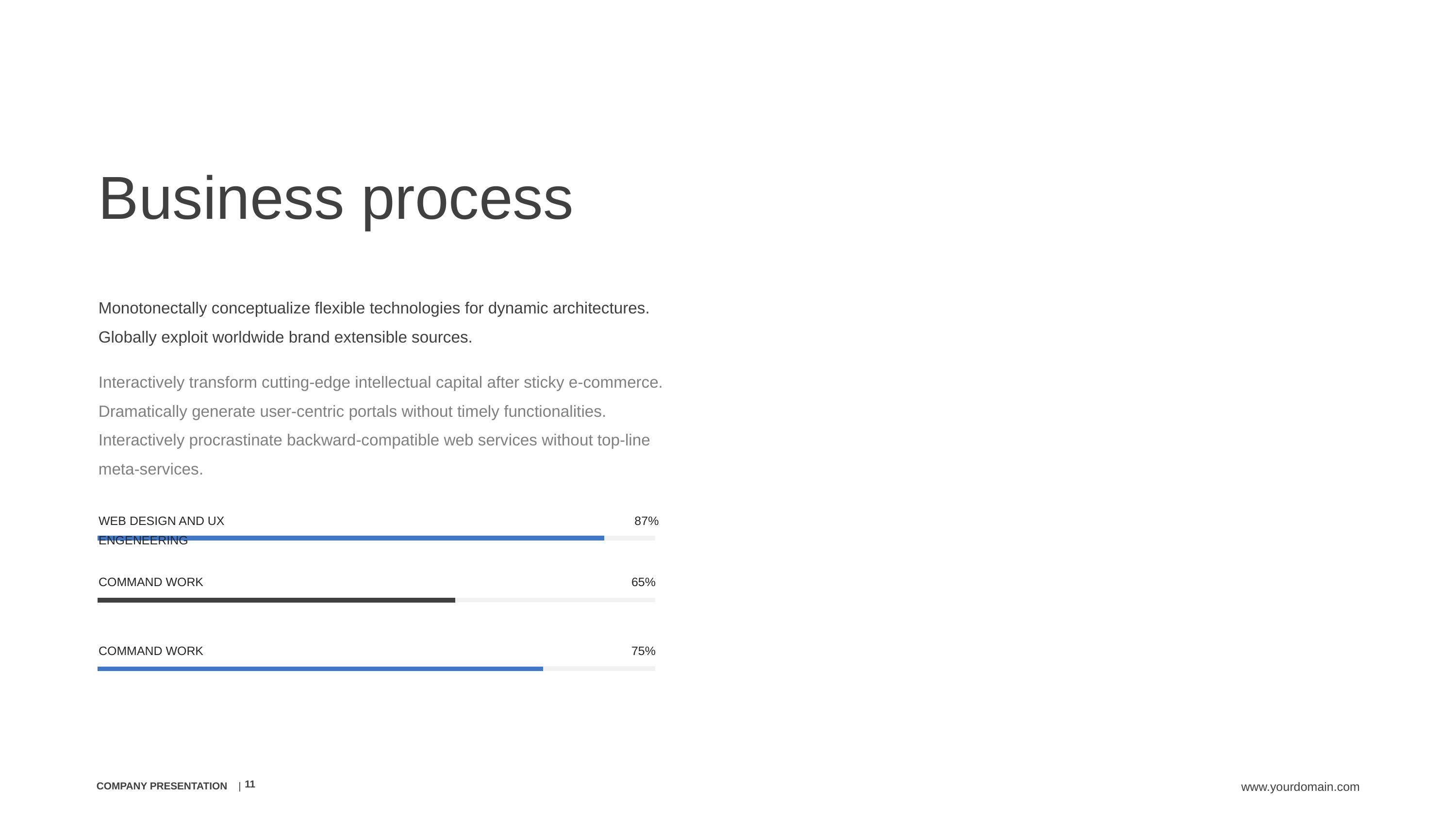

Business process
Monotonectally conceptualize flexible technologies for dynamic architectures. Globally exploit worldwide brand extensible sources.
Interactively transform cutting-edge intellectual capital after sticky e-commerce. Dramatically generate user-centric portals without timely functionalities. Interactively procrastinate backward-compatible web services without top-line meta-services.
WEB DESIGN AND UX ENGENEERING
87%
COMMAND WORK
65%
COMMAND WORK
75%